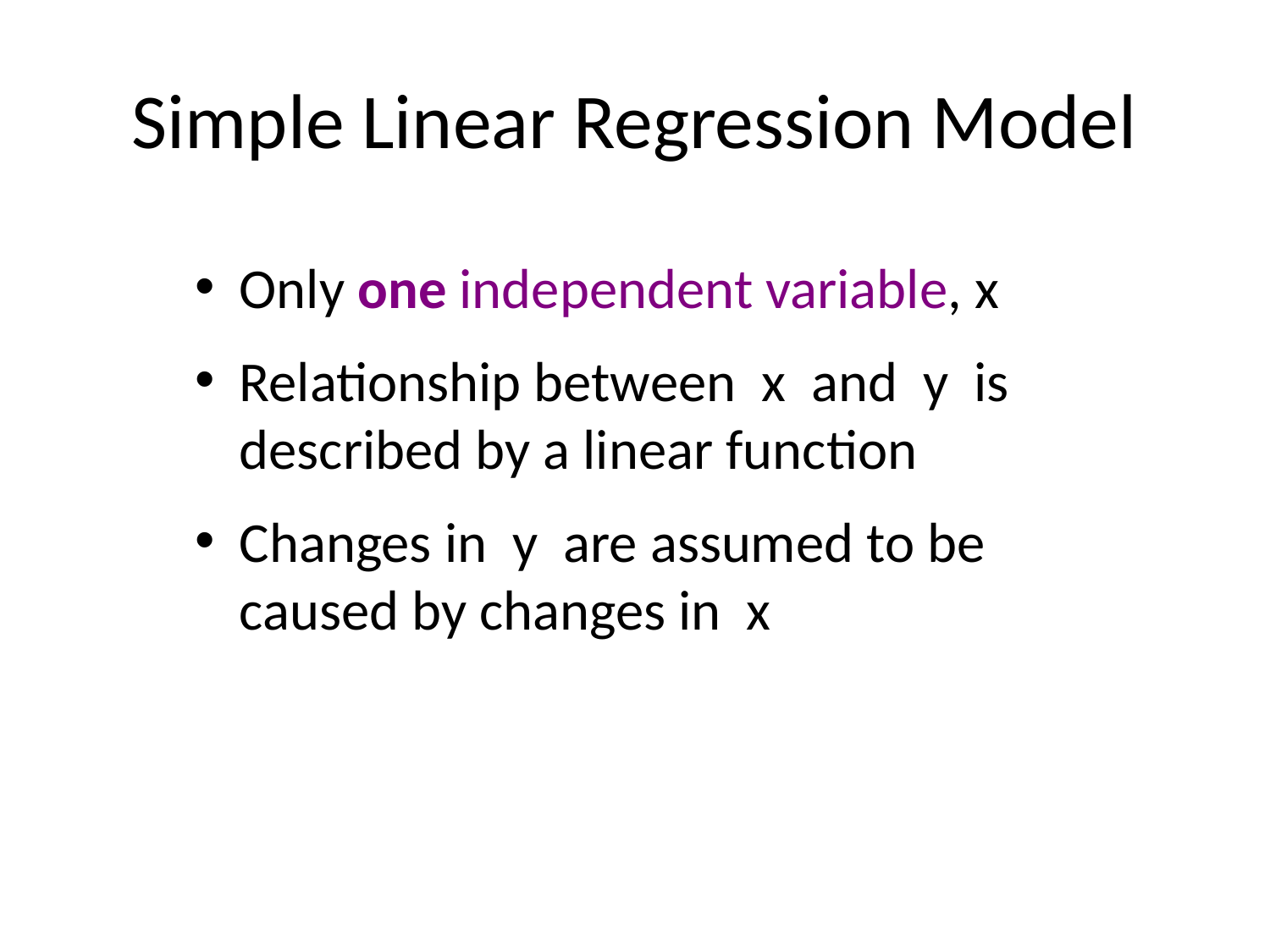

# Simple Linear Regression Model
Only one independent variable, x
Relationship between  x  and  y  is described by a linear function
Changes in  y  are assumed to be caused by changes in  x